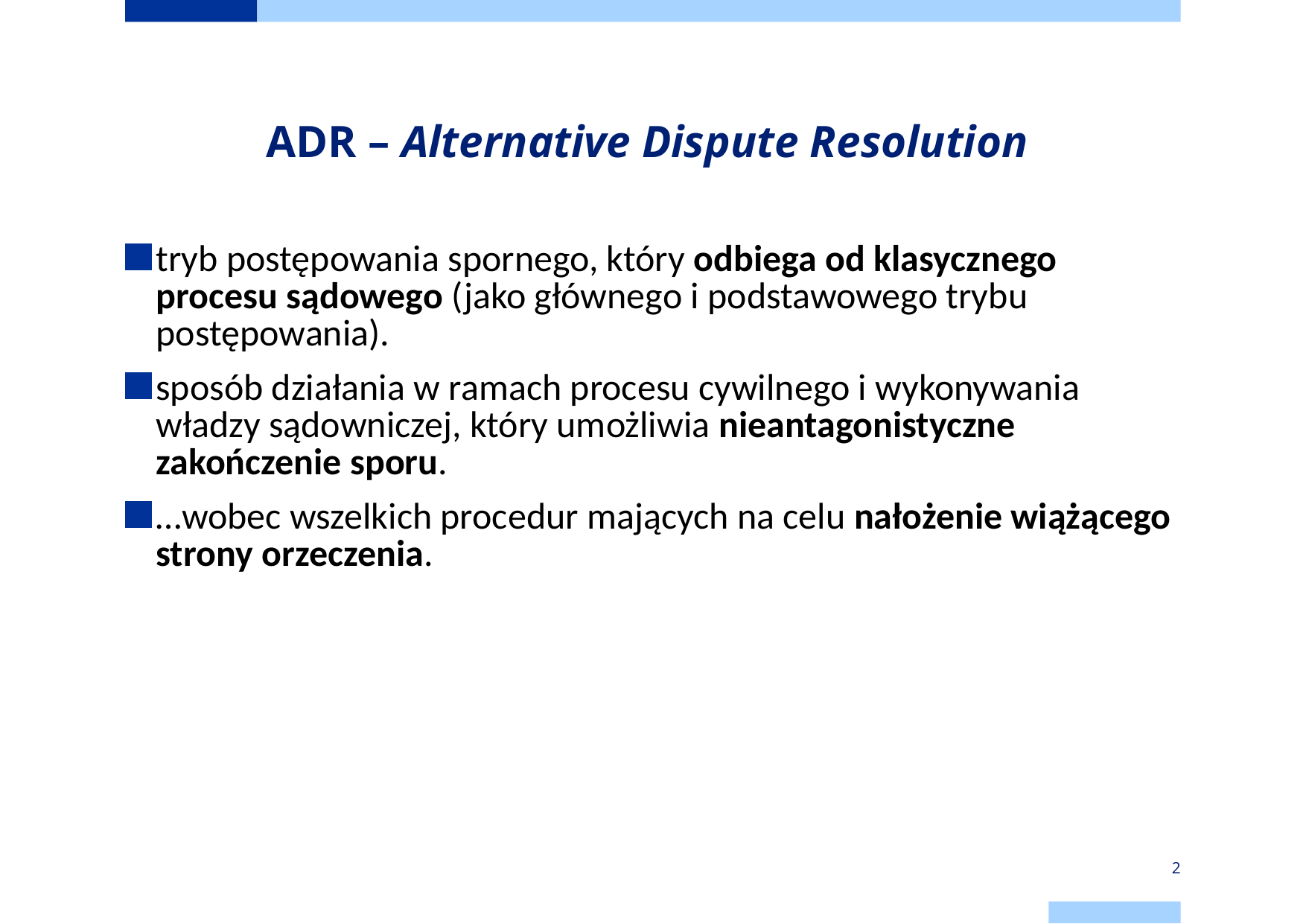

# ADR – Alternative Dispute Resolution
tryb postępowania spornego, który odbiega od klasycznego procesu sądowego (jako głównego i podstawowego trybu postępowania).
sposób działania w ramach procesu cywilnego i wykonywania władzy sądowniczej, który umożliwia nieantagonistyczne zakończenie sporu.
…wobec wszelkich procedur mających na celu nałożenie wiążącego strony orzeczenia.

2